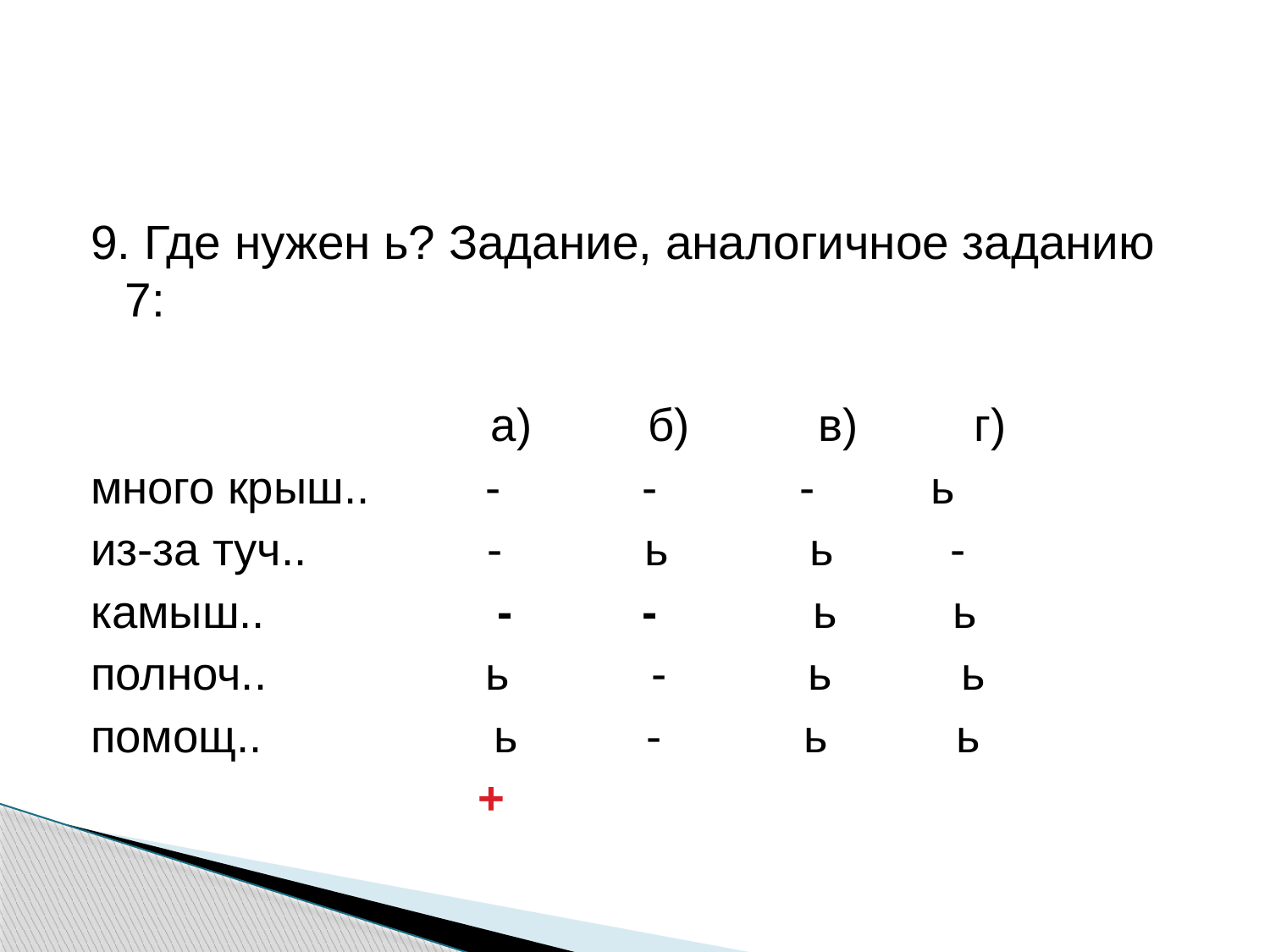

#
9. Где нужен ь? Задание, аналогичное заданию 7:

                               а)         б)          в)         г)
много крыш..         -           -           -         ь
из-за туч..              -           ь           ь         -
камыш..                  -          -            ь         ь
полноч..                 ь           -           ь          ь
помощ..                  ь          -           ь          ь
                              +